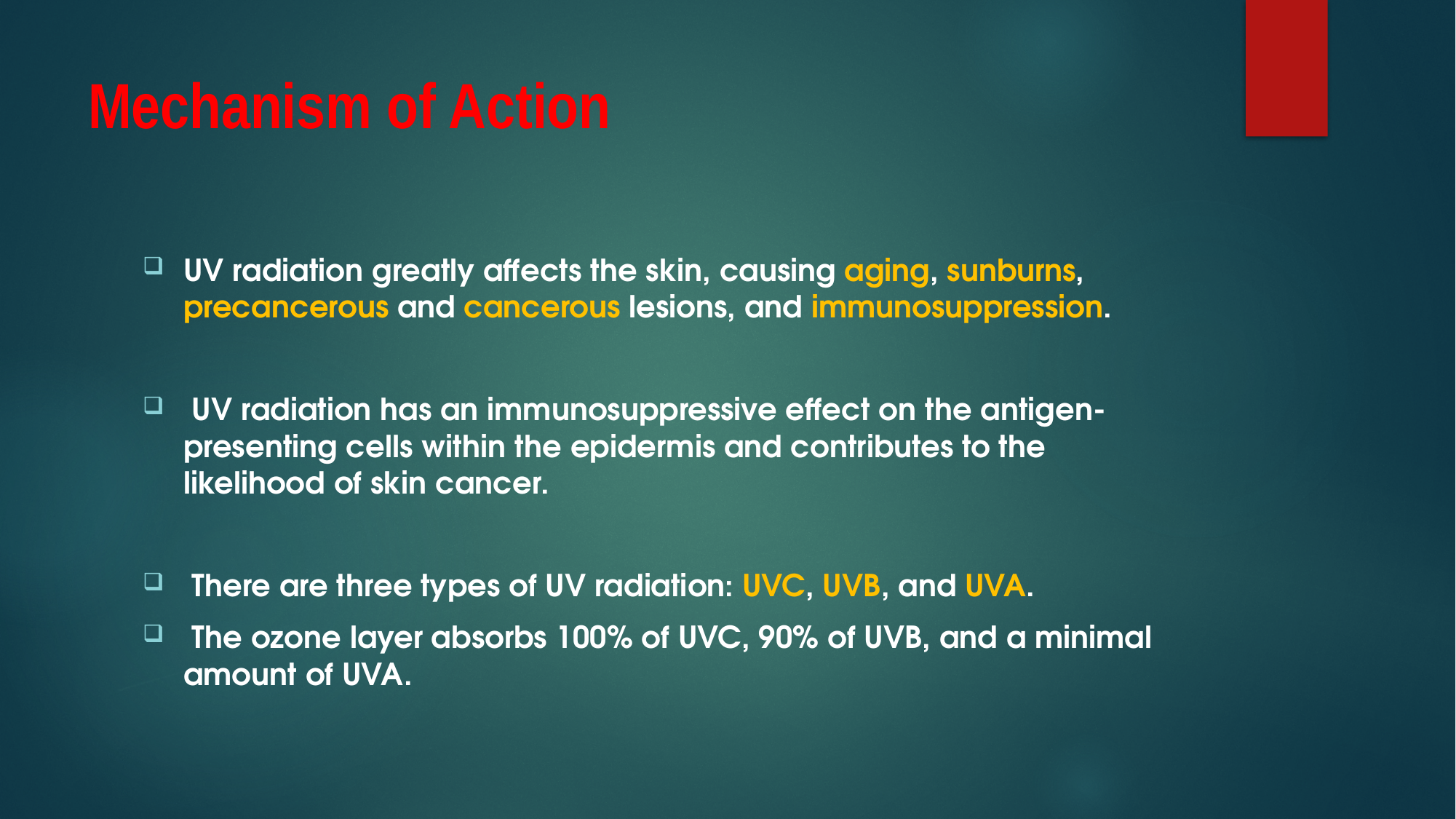

# Mechanism of Action
UV radiation greatly affects the skin, causing aging, sunburns, precancerous and cancerous lesions, and immunosuppression.

 UV radiation has an immunosuppressive effect on the antigen-presenting cells within the epidermis and contributes to the likelihood of skin cancer.

 There are three types of UV radiation: UVC, UVB, and UVA.
 The ozone layer absorbs 100% of UVC, 90% of UVB, and a minimal amount of UVA.